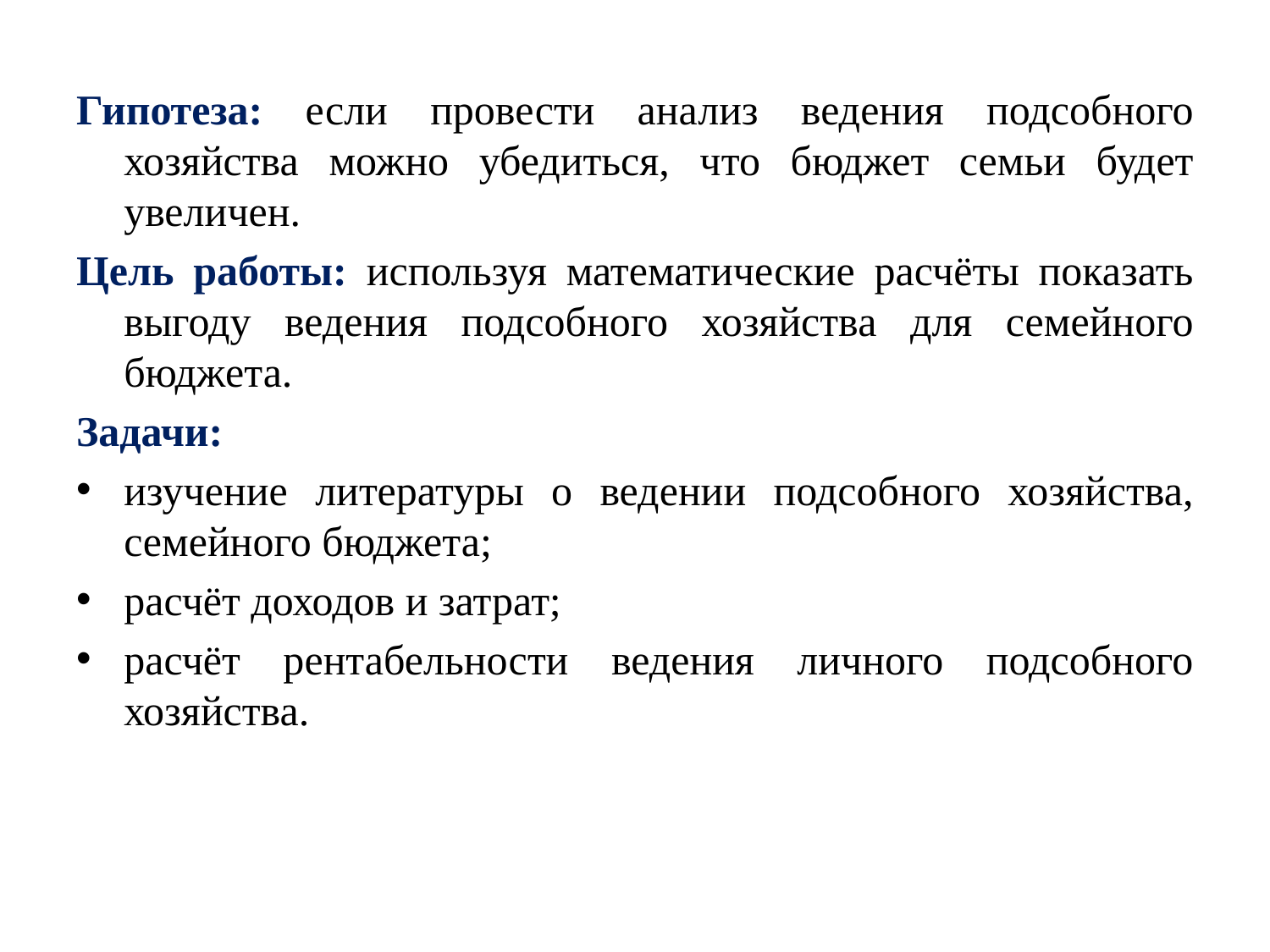

Гипотеза: если провести анализ ведения подсобного хозяйства можно убедиться, что бюджет семьи будет увеличен.
Цель работы: используя математические расчёты показать выгоду ведения подсобного хозяйства для семейного бюджета.
Задачи:
изучение литературы о ведении подсобного хозяйства, семейного бюджета;
расчёт доходов и затрат;
расчёт рентабельности ведения личного подсобного хозяйства.